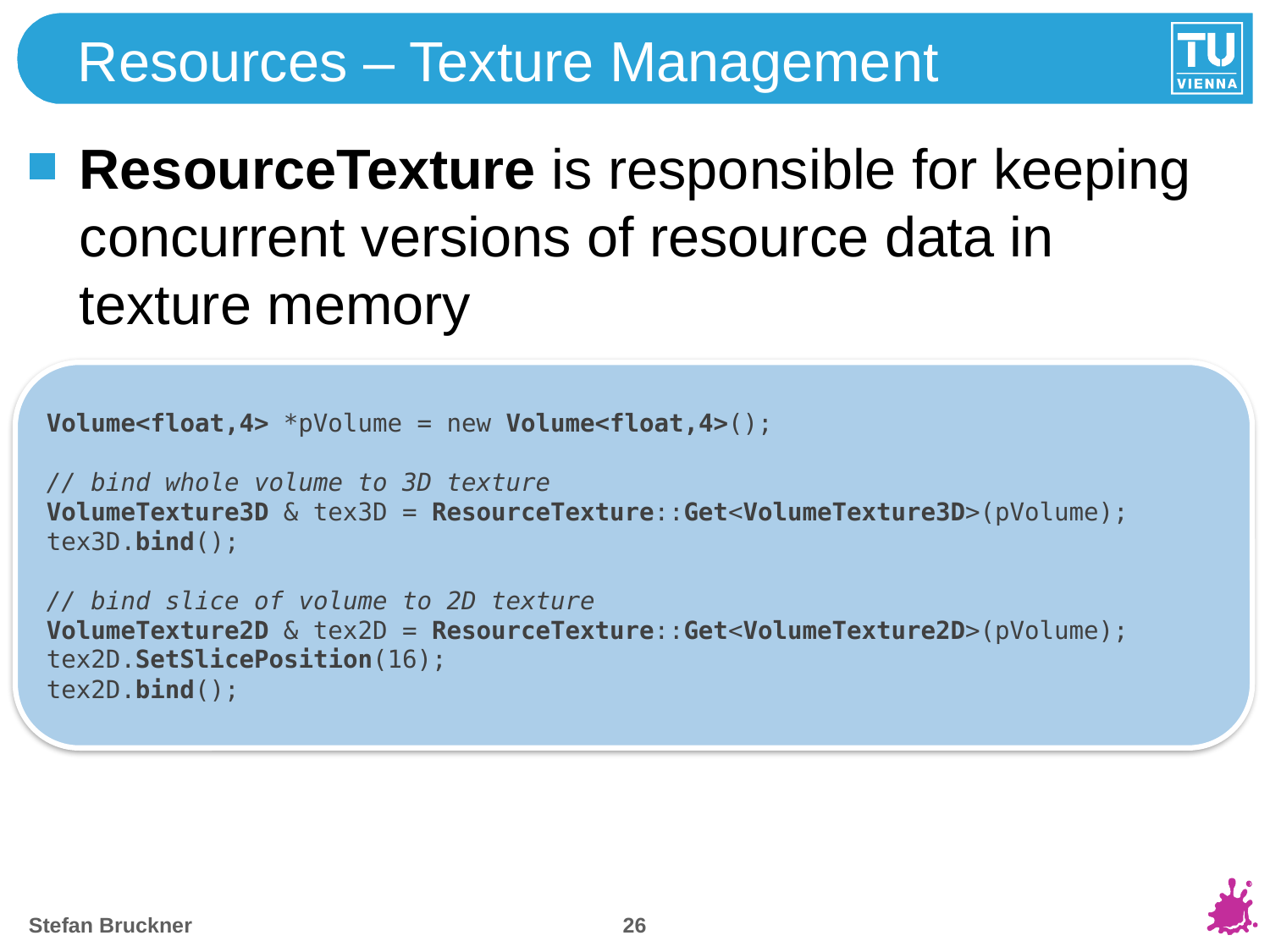

# Resources – Texture Management
ResourceTexture is responsible for keeping concurrent versions of resource data in texture memory
Volume<float,4> *pVolume = new Volume<float,4>();

// bind whole volume to 3D texture
VolumeTexture3D & tex3D = ResourceTexture::Get<VolumeTexture3D>(pVolume);
tex3D.bind();

// bind slice of volume to 2D texture
VolumeTexture2D & tex2D = ResourceTexture::Get<VolumeTexture2D>(pVolume);
tex2D.SetSlicePosition(16);
tex2D.bind();
26
Stefan Bruckner